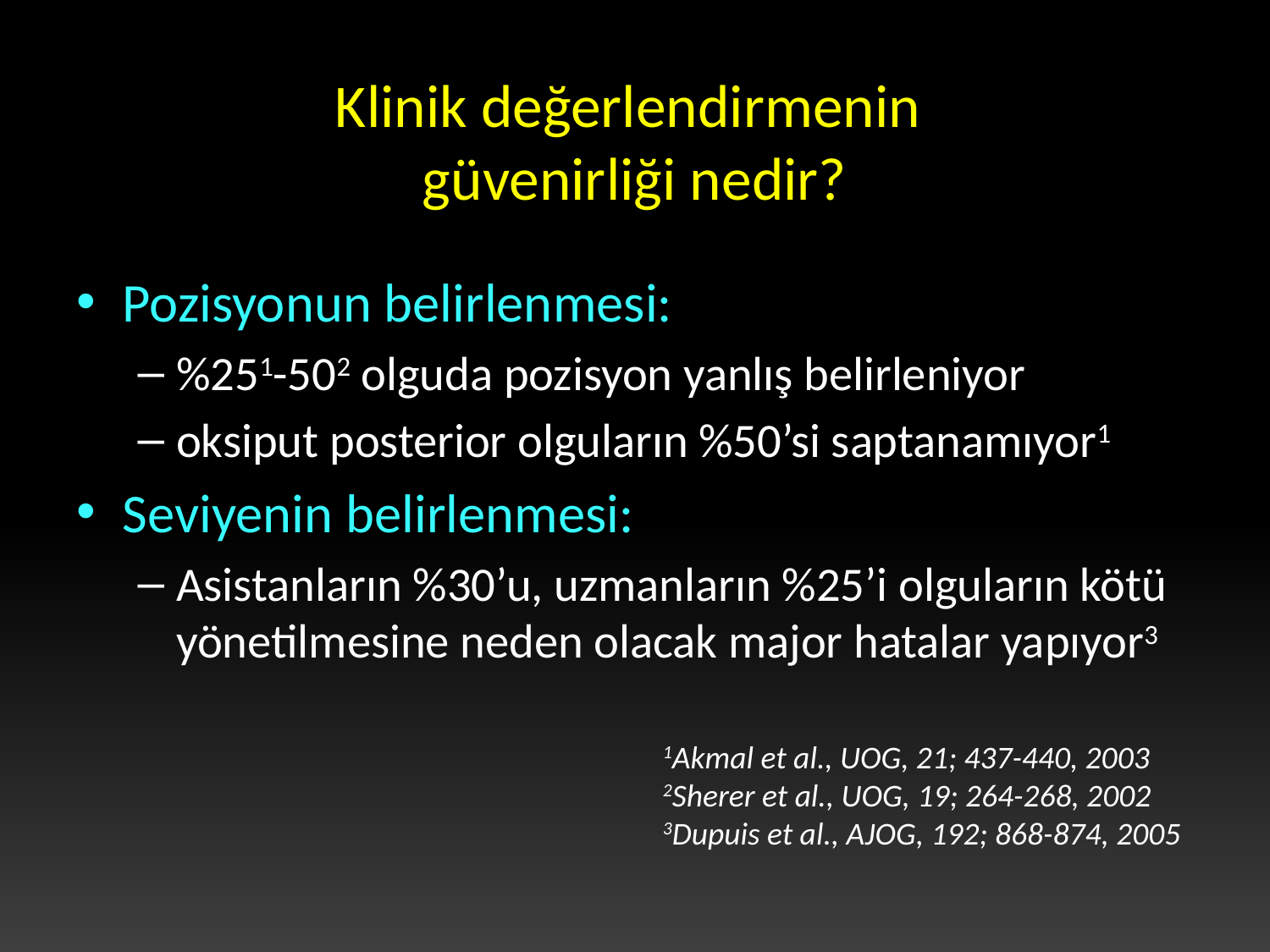

# Klinik değerlendirmenin güvenirliği nedir?
Pozisyonun belirlenmesi:
%251-502 olguda pozisyon yanlış belirleniyor
oksiput posterior olguların %50’si saptanamıyor1
Seviyenin belirlenmesi:
Asistanların %30’u, uzmanların %25’i olguların kötü yönetilmesine neden olacak major hatalar yapıyor3
1Akmal et al., UOG, 21; 437-440, 2003
2Sherer et al., UOG, 19; 264-268, 2002
3Dupuis et al., AJOG, 192; 868-874, 2005